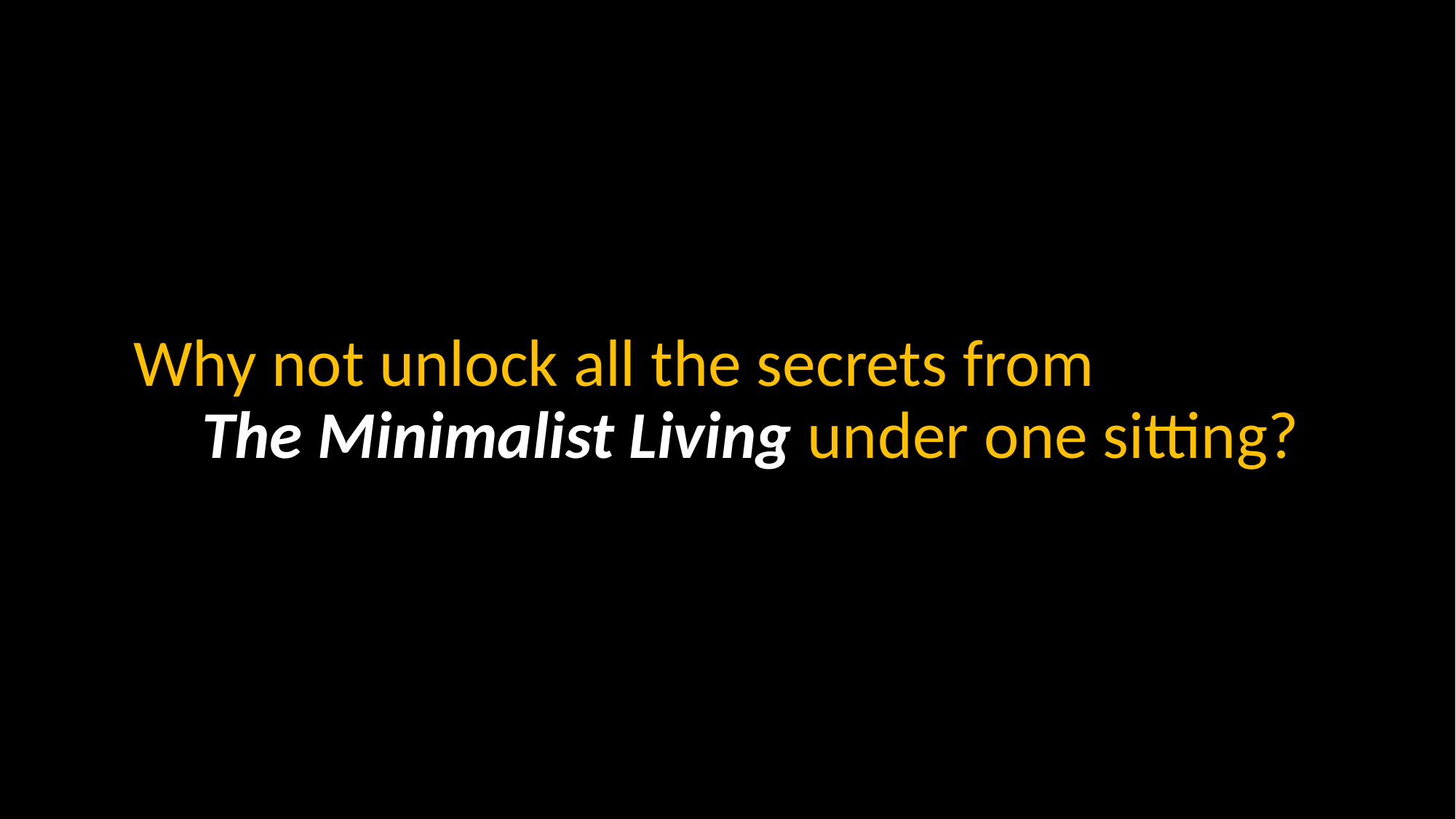

Why not unlock all the secrets from                   The Minimalist Living under one sitting?